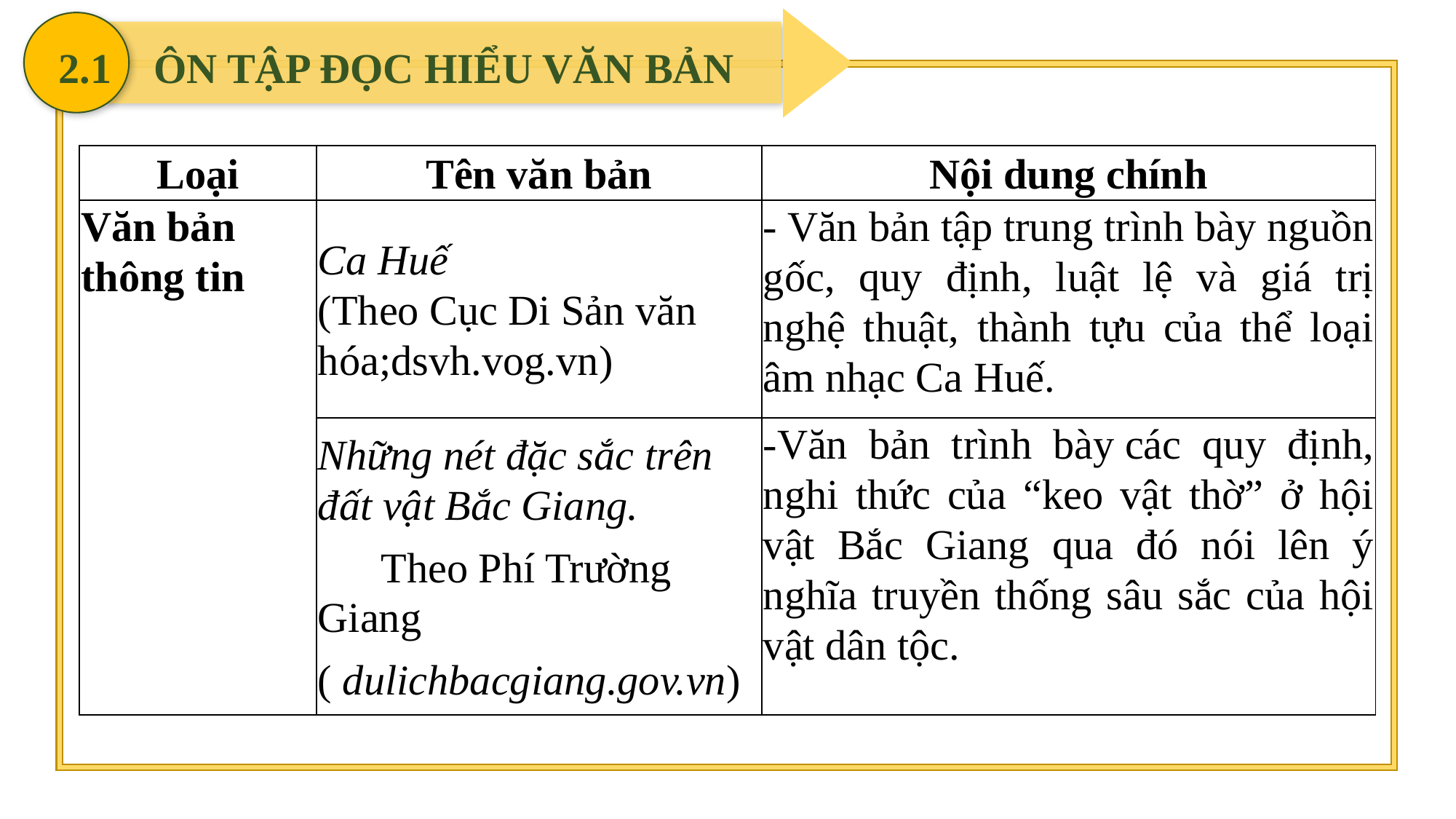

2.1    ÔN TẬP ĐỌC HIỂU VĂN BẢN

| Loại | Tên văn bản | Nội dung chính |
| --- | --- | --- |
| Văn bản thông tin | Ca Huế (Theo Cục Di Sản văn hóa;dsvh.vog.vn) | - Văn bản tập trung trình bày nguồn gốc, quy định, luật lệ và giá trị nghệ thuật, thành tựu của thể loại âm nhạc Ca Huế. |
|  | Những nét đặc sắc trên đất vật Bắc Giang. Theo Phí Trường Giang ( dulichbacgiang.gov.vn) | -Văn bản trình bày các quy định, nghi thức của “keo vật thờ” ở hội vật Bắc Giang qua đó nói lên ý nghĩa truyền thống sâu sắc của hội vật dân tộc. |